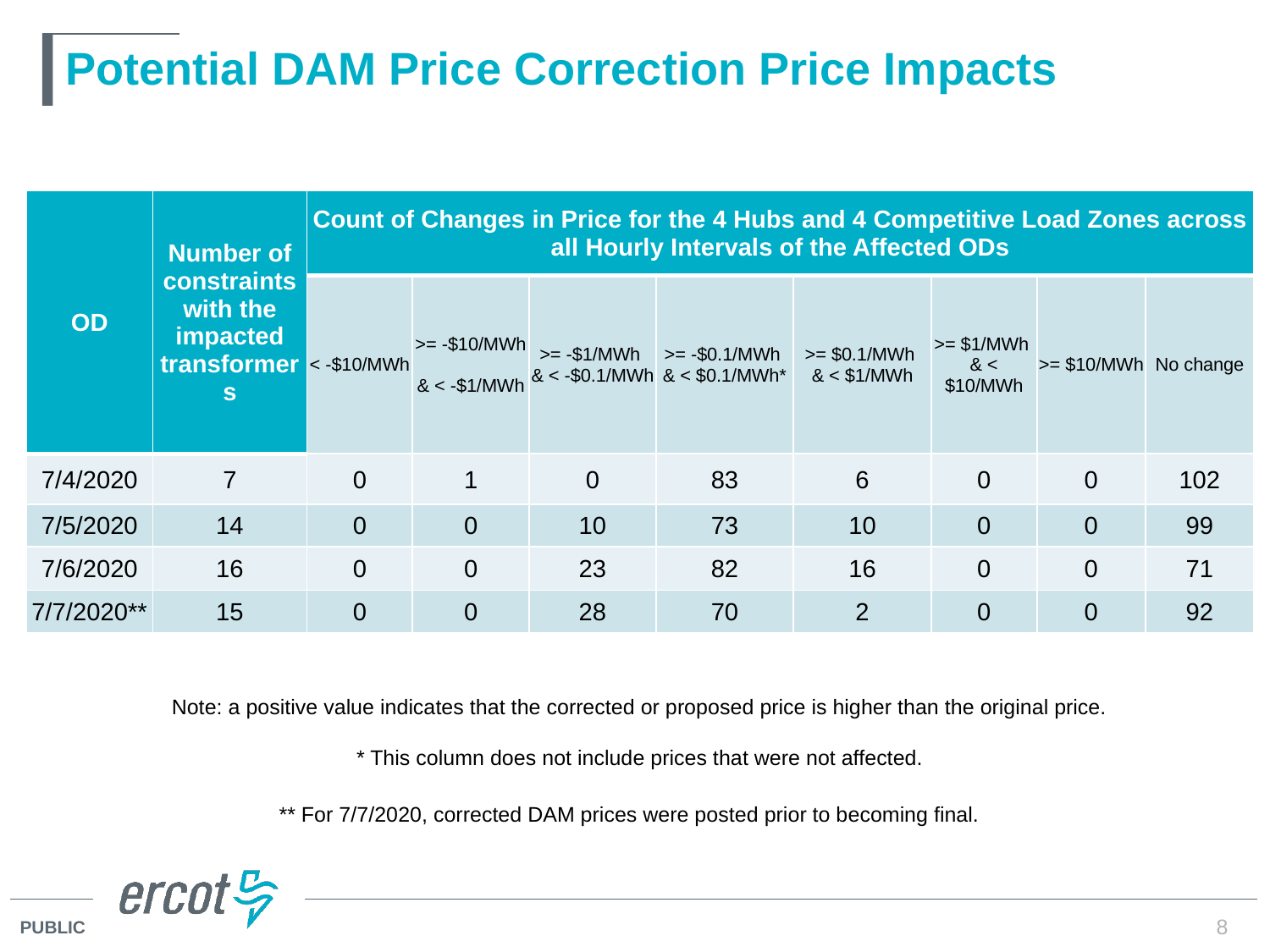

# Potential DAM Price Correction Price Impacts
| OD | Number of constraints with the impacted transformers | Count of Changes in Price for the 4 Hubs and 4 Competitive Load Zones across all Hourly Intervals of the Affected ODs |  |  |  |  |  |  |  |
| --- | --- | --- | --- | --- | --- | --- | --- | --- | --- |
|  |  | < -$10/MWh | >= -$10/MWh & < -$1/MWh | >= -$1/MWh & < -$0.1/MWh | >= -$0.1/MWh & < $0.1/MWh\* | >= $0.1/MWh & < $1/MWh | >= $1/MWh & < $10/MWh | >= $10/MWh | No change |
| 7/4/2020 | 7 | 0 | 1 | 0 | 83 | 6 | 0 | 0 | 102 |
| 7/5/2020 | 14 | 0 | 0 | 10 | 73 | 10 | 0 | 0 | 99 |
| 7/6/2020 | 16 | 0 | 0 | 23 | 82 | 16 | 0 | 0 | 71 |
| 7/7/2020\*\* | 15 | 0 | 0 | 28 | 70 | 2 | 0 | 0 | 92 |
Note: a positive value indicates that the corrected or proposed price is higher than the original price.

* This column does not include prices that were not affected.
** For 7/7/2020, corrected DAM prices were posted prior to becoming final.
8